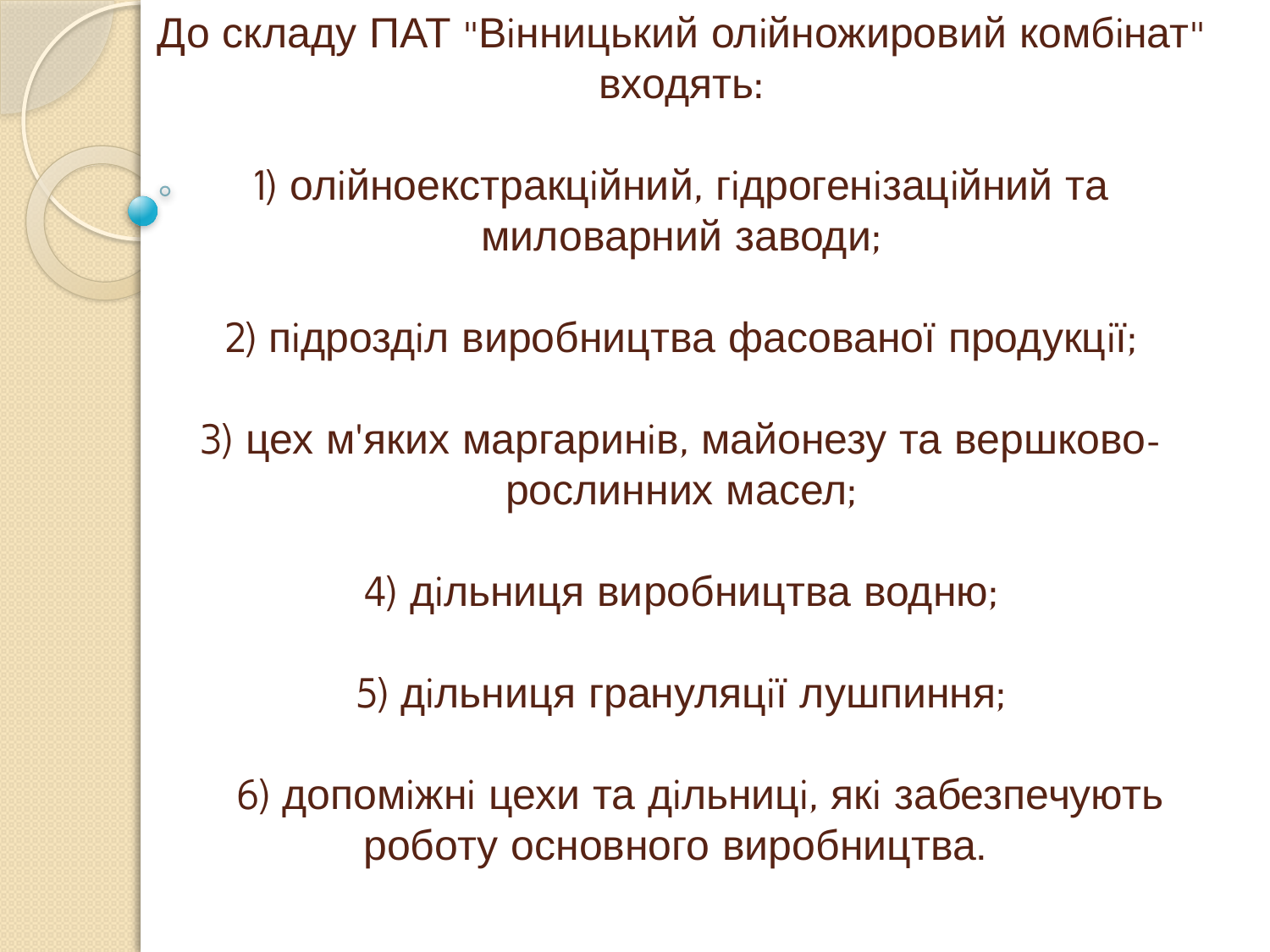

# До складу ПАТ "Вiнницький олiйножировий комбiнат" входять: 1) олiйноекстракцiйний, гiдрогенiзацiйний та миловарний заводи; 2) пiдроздiл виробництва фасованої продукцiї; 3) цех м'яких маргаринiв, майонезу та вершково-рослинних масел; 4) дiльниця виробництва водню; 5) дiльниця грануляцiї лушпиння; 6) допомiжнi цехи та дiльницi, якi забезпечують роботу основного виробництва.